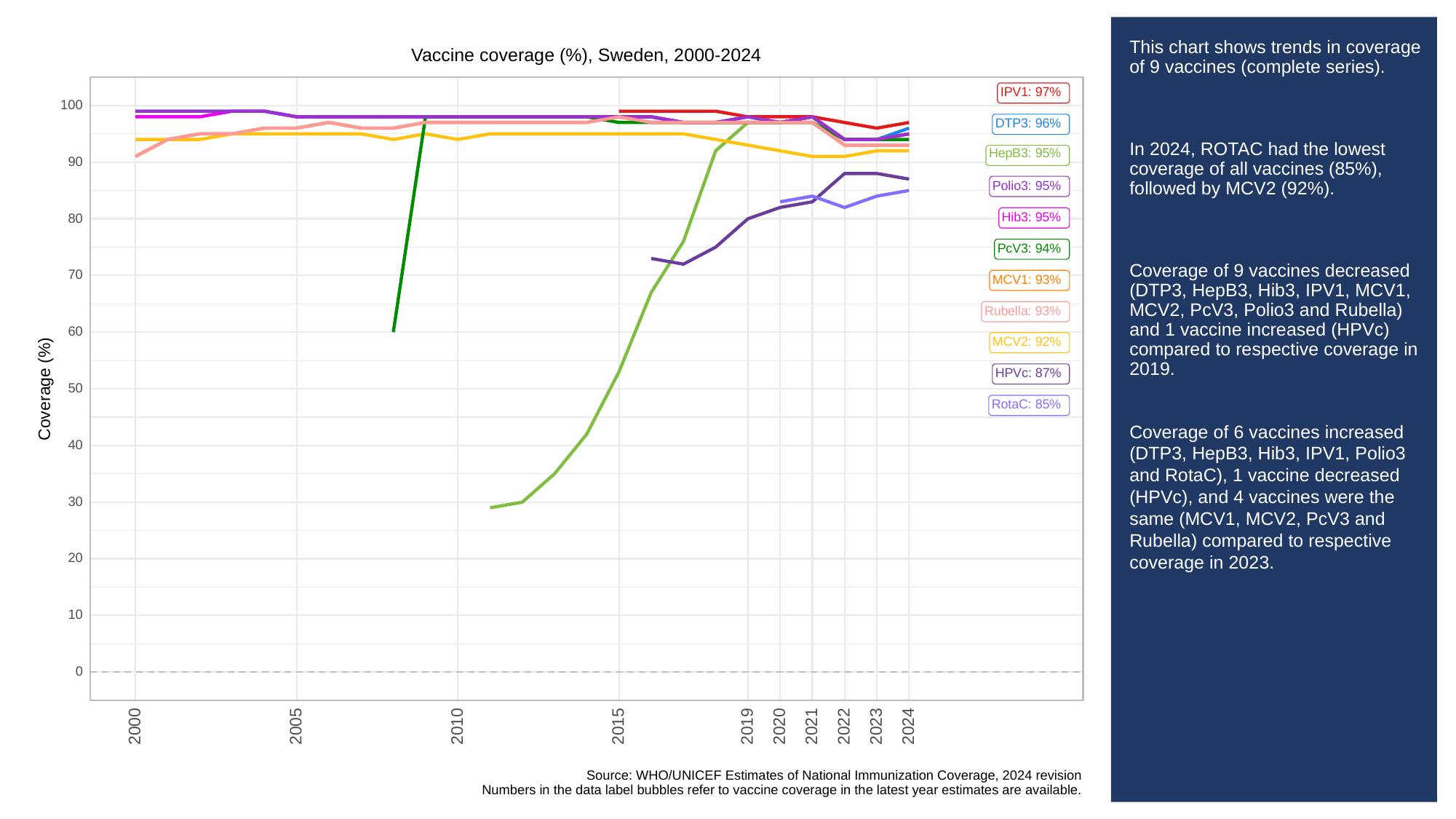

# This chart shows trends in coverage of 9 vaccines (complete series).

In 2024, ROTAC had the lowest coverage of all vaccines (85%), followed by MCV2 (92%).

Coverage of 9 vaccines decreased (DTP3, HepB3, Hib3, IPV1, MCV1, MCV2, PcV3, Polio3 and Rubella) and 1 vaccine increased (HPVc) compared to respective coverage in 2019.

Coverage of 6 vaccines increased (DTP3, HepB3, Hib3, IPV1, Polio3 and RotaC), 1 vaccine decreased (HPVc), and 4 vaccines were the same (MCV1, MCV2, PcV3 and Rubella) compared to respective coverage in 2023.

Vaccine coverage (%), Sweden, 2000-2024

IPV1: 97%

100

DTP3: 96%

HepB3: 95%

90

Polio3: 95%

Hib3: 95%
80

PcV3: 94%

70
MCV1: 93%

Rubella: 93%
60

MCV2: 92%

HPVc: 87%
Coverage (%)
50

RotaC: 85%

40

30

20

10

0

2023
2000
2005
2010
2015
2019
2020
2021
2022
2024
Source: WHO/UNICEF Estimates of National Immunization Coverage, 2024 revision
Numbers in the data label bubbles refer to vaccine coverage in the latest year estimates are available.